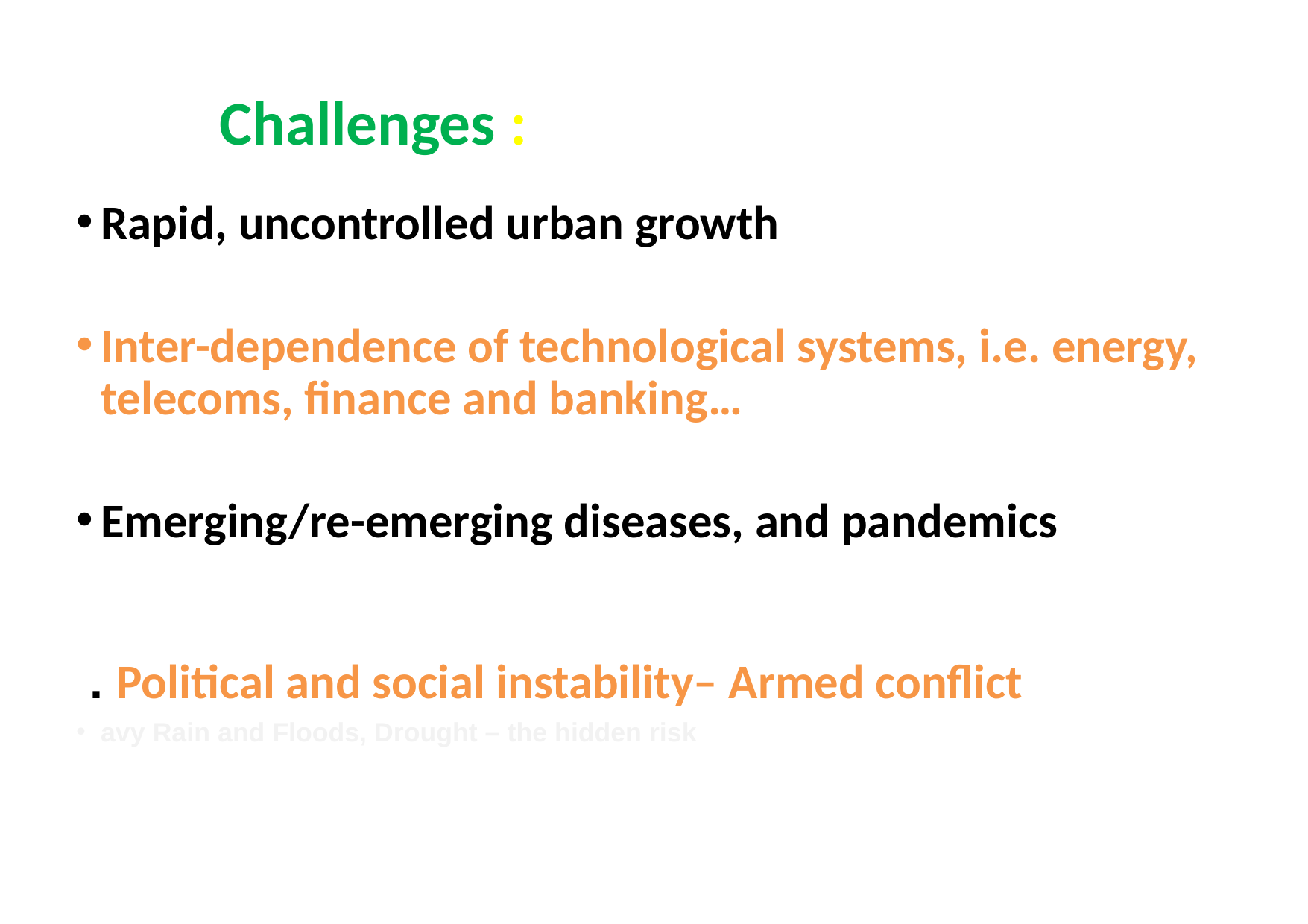

Challenges :

Rapid, uncontrolled urban growth

Inter-dependence of technological systems, i.e. energy, telecoms, finance and banking…

Emerging/re-emerging diseases, and pandemics

 . Political and social instability– Armed conflict
avy Rain and Floods, Drought – the hidden risk